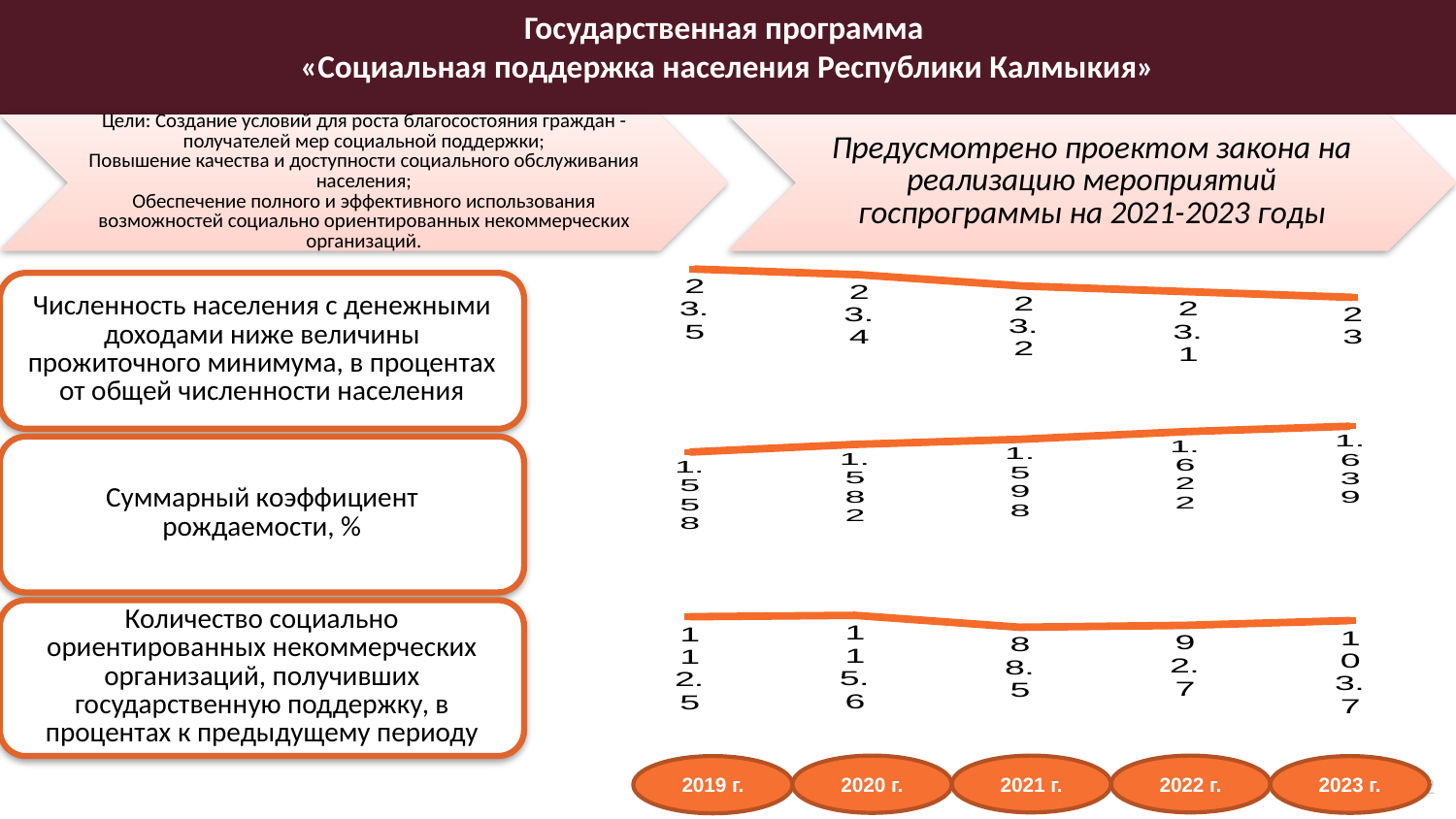

Государственная программа
«Социальная поддержка населения Республики Калмыкия»
Цели: Создание условий для роста благосостояния граждан - получателей мер социальной поддержки;
Повышение качества и доступности социального обслуживания населения;
Обеспечение полного и эффективного использования возможностей социально ориентированных некоммерческих организаций.
Предусмотрено проектом закона на реализацию мероприятий госпрограммы на 2021-2023 годы

### Chart

| Category | ряд1 |
|---|---|
| 2019 | 23.5 |
| 2020 | 23.4 |
| 2021 | 23.2 |
| 2022 | 23.1 |
| 2023 | 23.0 |
Численность населения с денежными доходами ниже величины прожиточного минимума, в процентах от общей численности населения
Суммарный коэффициент рождаемости, %
Количество социально ориентированных некоммерческих организаций, получивших государственную поддержку, в процентах к предыдущему периоду

### Chart

| Category | Ряд 1 |
|---|---|
| Категория 1 | 1.558 |
| Категория 2 | 1.582 |
| Категория 3 | 1.598 |
| Категория 4 | 1.622 |
| Категория 5 | 1.639 |

### Chart

| Category | Ряд 1 |
|---|---|
| Категория 1 | 112.5 |
| Категория 2 | 115.6 |
| Категория 3 | 88.5 |
| Категория 4 | 92.7 |
| Категория 5 | 103.7 |
2020 г.
2021 г.
2022 г.
62
2019 г.
2023 г.